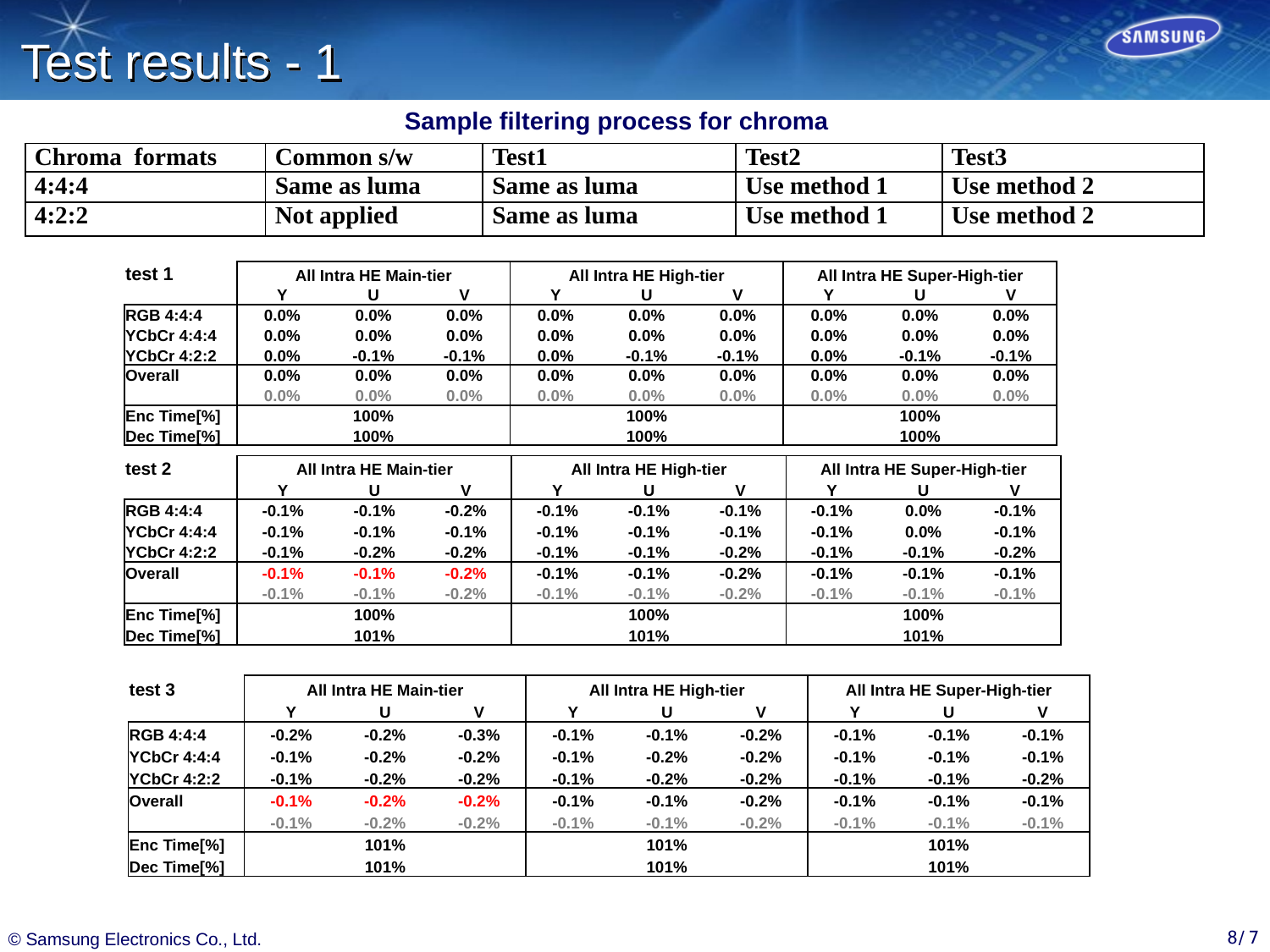

# Test results - 1
Sample filtering process for chroma
| Chroma formats | Common s/w | Test1 | Test2 | Test3 |
| --- | --- | --- | --- | --- |
| 4:4:4 | Same as luma | Same as luma | Use method 1 | Use method 2 |
| 4:2:2 | Not applied | Same as luma | Use method 1 | Use method 2 |
| test 1 | All Intra HE Main-tier |  |  | All Intra HE High-tier |  |  | All Intra HE Super-High-tier |  |  |
| --- | --- | --- | --- | --- | --- | --- | --- | --- | --- |
|  | Y | U | V | Y | U | V | Y | U | V |
| RGB 4:4:4 | 0.0% | 0.0% | 0.0% | 0.0% | 0.0% | 0.0% | 0.0% | 0.0% | 0.0% |
| YCbCr 4:4:4 | 0.0% | 0.0% | 0.0% | 0.0% | 0.0% | 0.0% | 0.0% | 0.0% | 0.0% |
| YCbCr 4:2:2 | 0.0% | -0.1% | -0.1% | 0.0% | -0.1% | -0.1% | 0.0% | -0.1% | -0.1% |
| Overall | 0.0% | 0.0% | 0.0% | 0.0% | 0.0% | 0.0% | 0.0% | 0.0% | 0.0% |
|  | 0.0% | 0.0% | 0.0% | 0.0% | 0.0% | 0.0% | 0.0% | 0.0% | 0.0% |
| Enc Time[%] | 100% |  |  | 100% |  |  | 100% |  |  |
| Dec Time[%] | 100% |  |  | 100% |  |  | 100% |  |  |
| test 2 | All Intra HE Main-tier |  |  | All Intra HE High-tier |  |  | All Intra HE Super-High-tier |  |  |
| --- | --- | --- | --- | --- | --- | --- | --- | --- | --- |
|  | Y | U | V | Y | U | V | Y | U | V |
| RGB 4:4:4 | -0.1% | -0.1% | -0.2% | -0.1% | -0.1% | -0.1% | -0.1% | 0.0% | -0.1% |
| YCbCr 4:4:4 | -0.1% | -0.1% | -0.1% | -0.1% | -0.1% | -0.1% | -0.1% | 0.0% | -0.1% |
| YCbCr 4:2:2 | -0.1% | -0.2% | -0.2% | -0.1% | -0.1% | -0.2% | -0.1% | -0.1% | -0.2% |
| Overall | -0.1% | -0.1% | -0.2% | -0.1% | -0.1% | -0.2% | -0.1% | -0.1% | -0.1% |
|  | -0.1% | -0.1% | -0.2% | -0.1% | -0.1% | -0.2% | -0.1% | -0.1% | -0.1% |
| Enc Time[%] | 100% |  |  | 100% |  |  | 100% |  |  |
| Dec Time[%] | 101% |  |  | 101% |  |  | 101% |  |  |
| test 3 | All Intra HE Main-tier |  |  | All Intra HE High-tier |  |  | All Intra HE Super-High-tier |  |  |
| --- | --- | --- | --- | --- | --- | --- | --- | --- | --- |
|  | Y | U | V | Y | U | V | Y | U | V |
| RGB 4:4:4 | -0.2% | -0.2% | -0.3% | -0.1% | -0.1% | -0.2% | -0.1% | -0.1% | -0.1% |
| YCbCr 4:4:4 | -0.1% | -0.2% | -0.2% | -0.1% | -0.2% | -0.2% | -0.1% | -0.1% | -0.1% |
| YCbCr 4:2:2 | -0.1% | -0.2% | -0.2% | -0.1% | -0.2% | -0.2% | -0.1% | -0.1% | -0.2% |
| Overall | -0.1% | -0.2% | -0.2% | -0.1% | -0.1% | -0.2% | -0.1% | -0.1% | -0.1% |
|  | -0.1% | -0.2% | -0.2% | -0.1% | -0.1% | -0.2% | -0.1% | -0.1% | -0.1% |
| Enc Time[%] | 101% |  |  | 101% |  |  | 101% |  |  |
| Dec Time[%] | 101% |  |  | 101% |  |  | 101% |  |  |